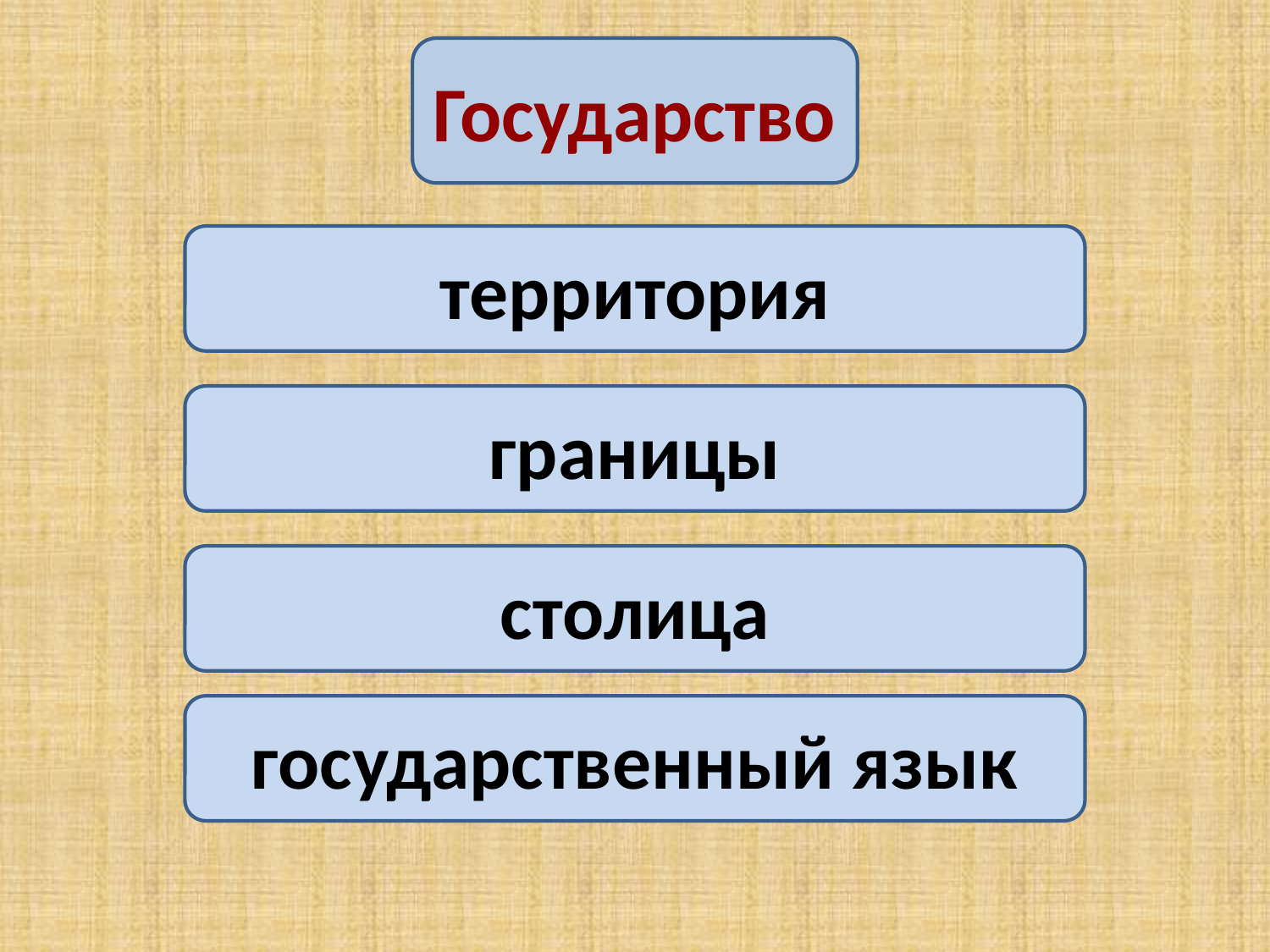

#
Государство

территория
границы
столица
государственный язык